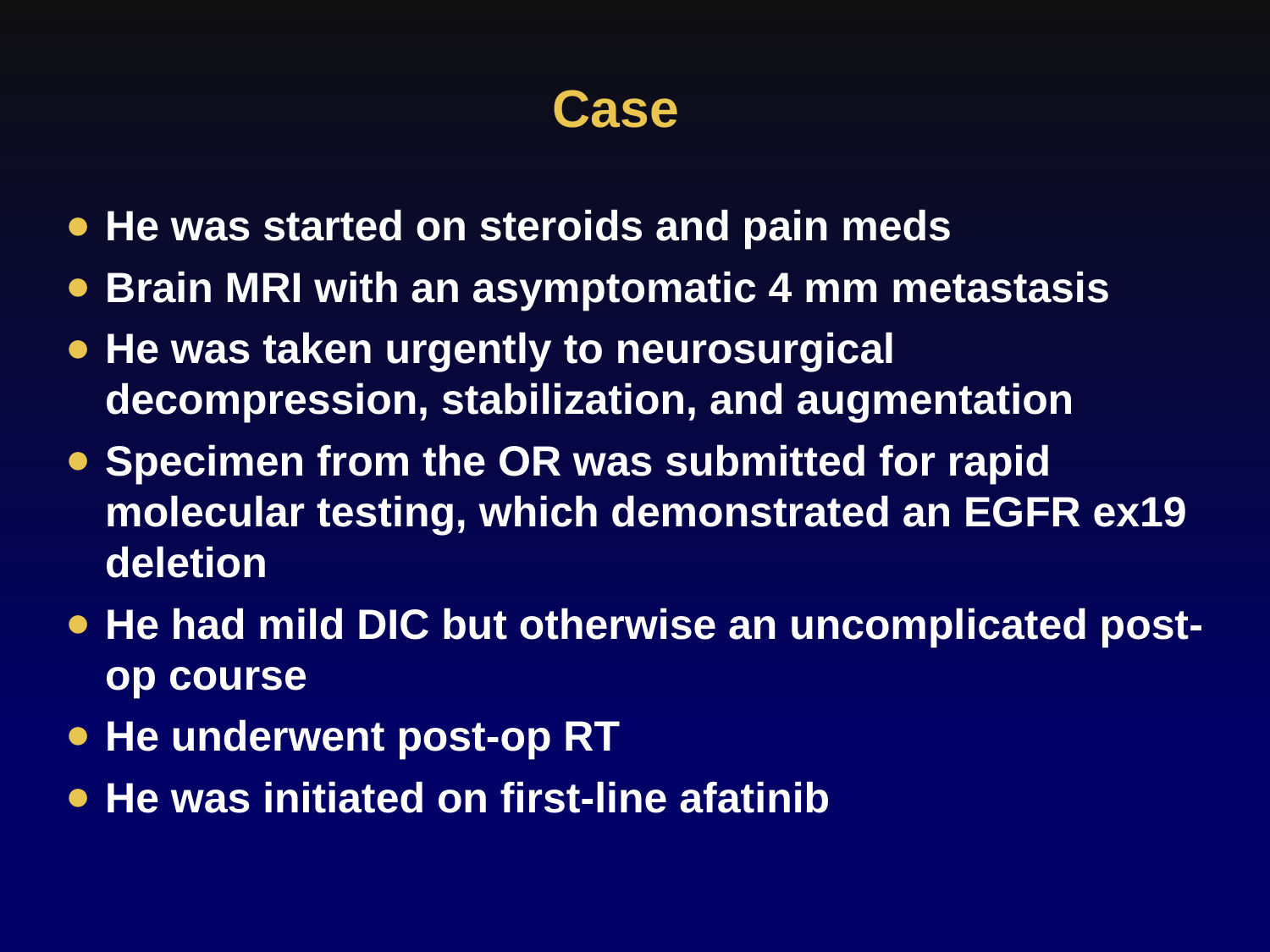

Case
He was started on steroids and pain meds
Brain MRI with an asymptomatic 4 mm metastasis
He was taken urgently to neurosurgical decompression, stabilization, and augmentation
Specimen from the OR was submitted for rapid molecular testing, which demonstrated an EGFR ex19 deletion
He had mild DIC but otherwise an uncomplicated post-op course
He underwent post-op RT
He was initiated on first-line afatinib